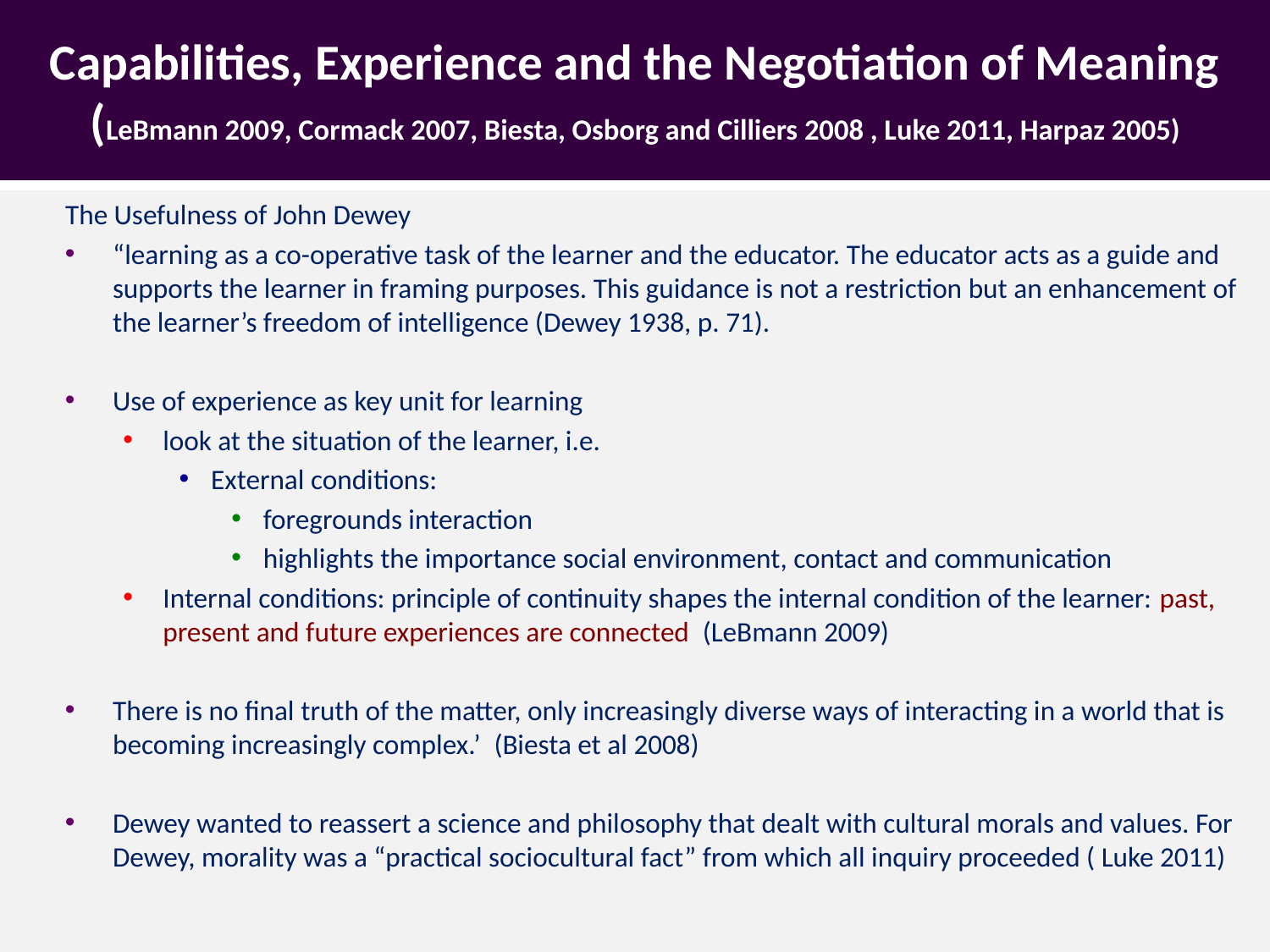

# Capabilities, Experience and the Negotiation of Meaning (LeBmann 2009, Cormack 2007, Biesta, Osborg and Cilliers 2008 , Luke 2011, Harpaz 2005)
The Usefulness of John Dewey
“learning as a co-operative task of the learner and the educator. The educator acts as a guide and supports the learner in framing purposes. This guidance is not a restriction but an enhancement of the learner’s freedom of intelligence (Dewey 1938, p. 71).

Use of experience as key unit for learning
look at the situation of the learner, i.e.
External conditions:
foregrounds interaction
highlights the importance social environment, contact and communication
Internal conditions: principle of continuity shapes the internal condition of the learner: past, present and future experiences are connected  (LeBmann 2009)

There is no final truth of the matter, only increasingly diverse ways of interacting in a world that is becoming increasingly complex.’  (Biesta et al 2008)

Dewey wanted to reassert a science and philosophy that dealt with cultural morals and values. For Dewey, morality was a “practical sociocultural fact” from which all inquiry proceeded ( Luke 2011)